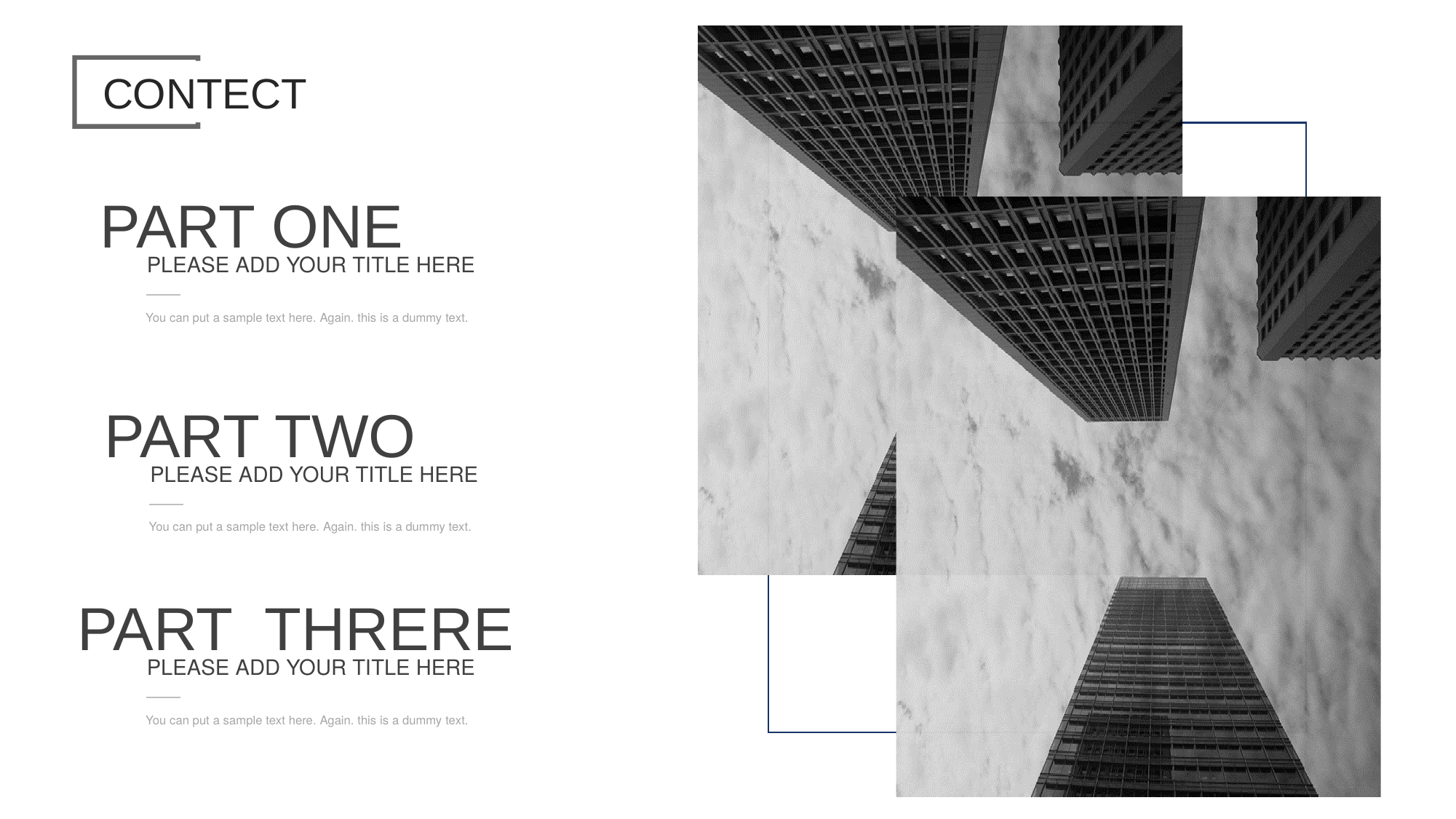

CONTECT

PART ONE
PLEASE ADD YOUR TITLE HERE

You can put a sample text here. Again. this is a dummy text.
PART TWO
PLEASE ADD YOUR TITLE HERE

You can put a sample text here. Again. this is a dummy text.
PART  THRERE
PLEASE ADD YOUR TITLE HERE

You can put a sample text here. Again. this is a dummy text.